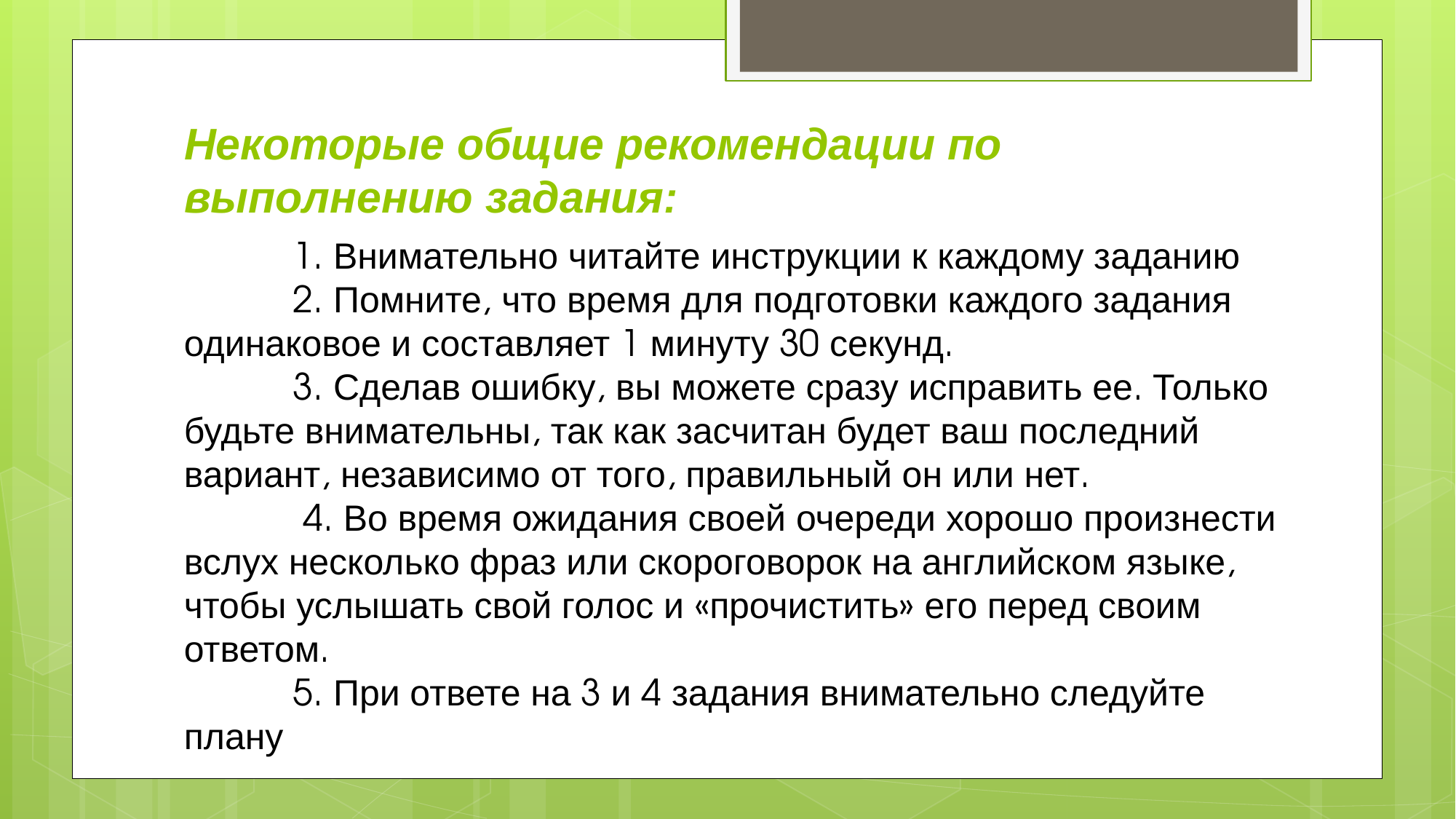

# Некоторые общие рекомендации по выполнению задания:
 	1. Внимательно читайте инструкции к каждому заданию
	2. Помните, что время для подготовки каждого задания одинаковое и составляет 1 минуту 30 секунд.
 	3. Сделав ошибку, вы можете сразу исправить ее. Только будьте внимательны, так как засчитан будет ваш последний вариант, независимо от того, правильный он или нет.
	 4. Во время ожидания своей очереди хорошо произнести вслух несколько фраз или скороговорок на английском языке, чтобы услышать свой голос и «прочистить» его перед своим ответом.
	5. При ответе на 3 и 4 задания внимательно следуйте плану